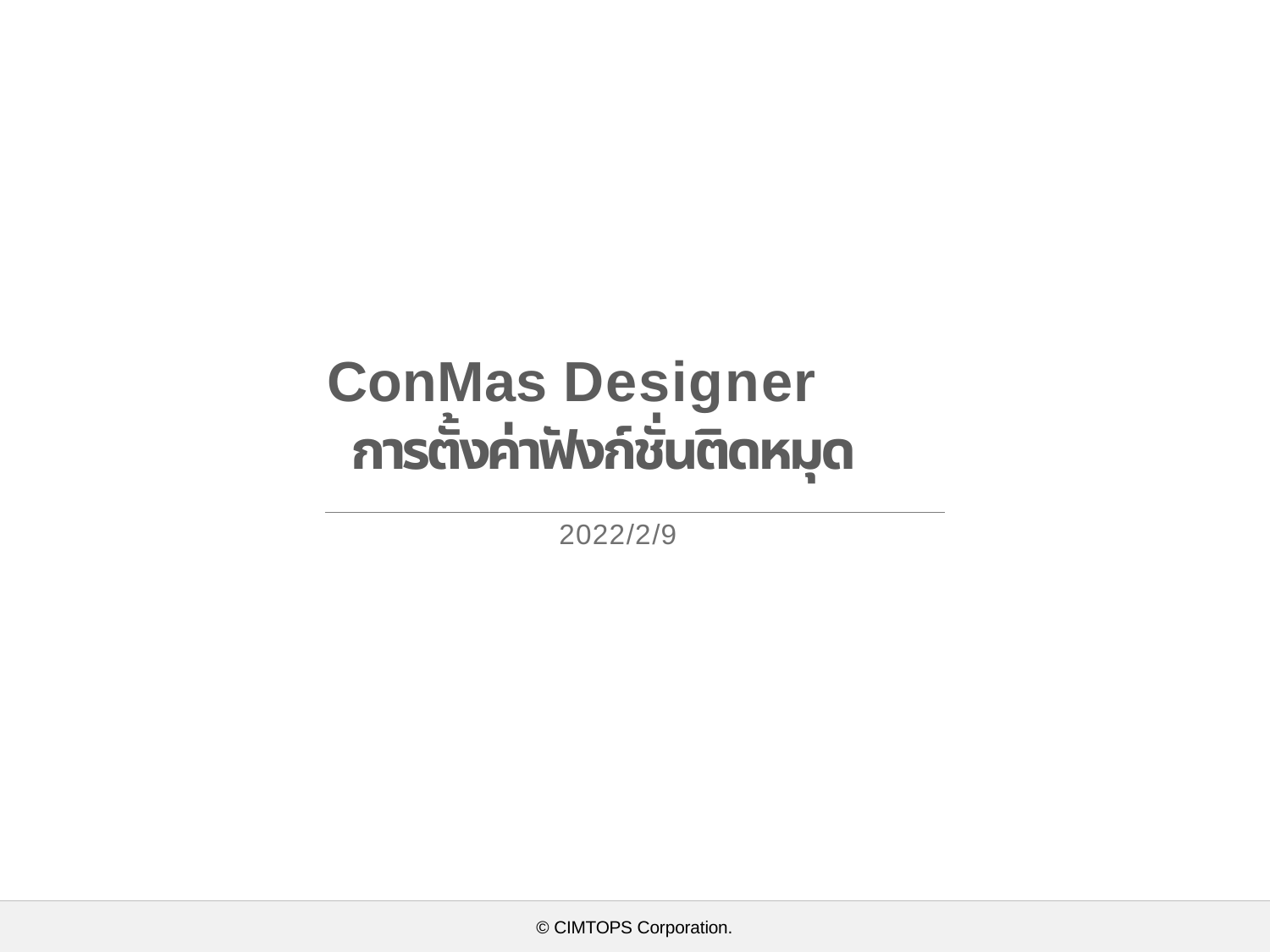

# ConMas Designer
การตั้งค่าฟังก์ชั่นติดหมุด

2022/2/9

© CIMTOPS Corporation.